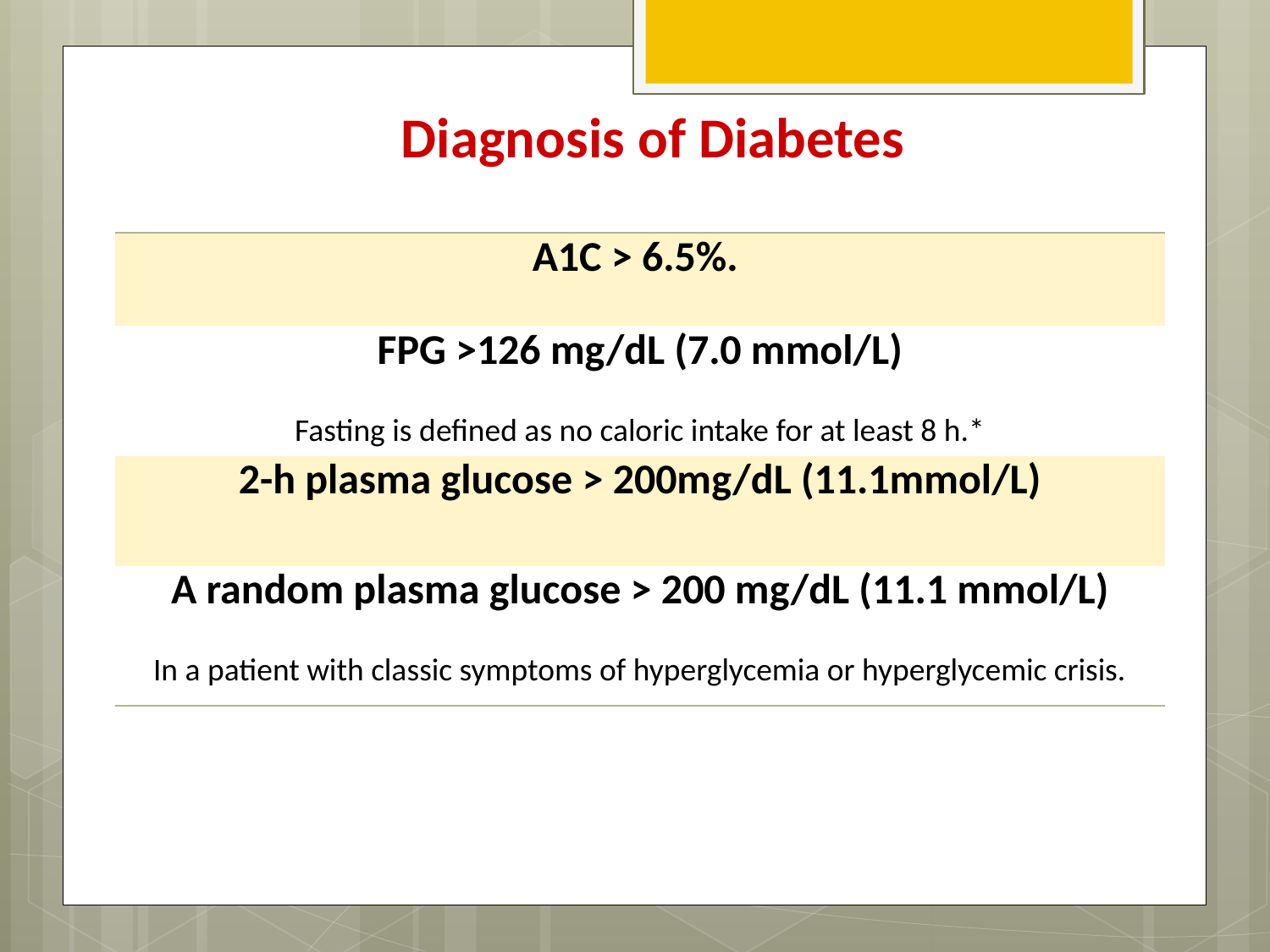

Diagnosis of Diabetes

| A1C > 6.5%. |
| --- |
| FPG >126 mg/dL (7.0 mmol/L) Fasting is defined as no caloric intake for at least 8 h.\* |
| 2-h plasma glucose > 200mg/dL (11.1mmol/L) |
| A random plasma glucose > 200 mg/dL (11.1 mmol/L) In a patient with classic symptoms of hyperglycemia or hyperglycemic crisis. |